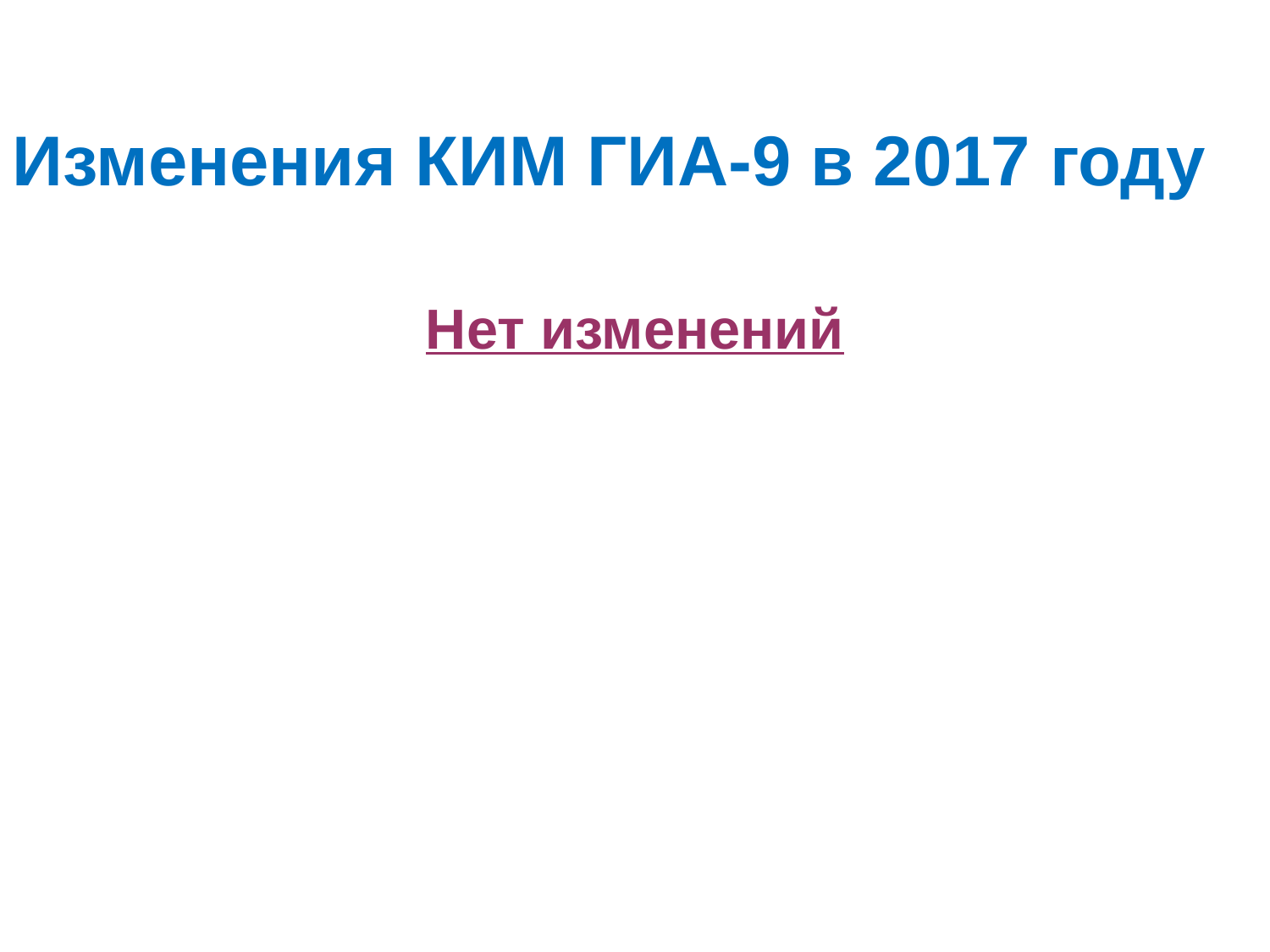

Изменения КИМ ГИА-9 в 2017 году

Нет изменений